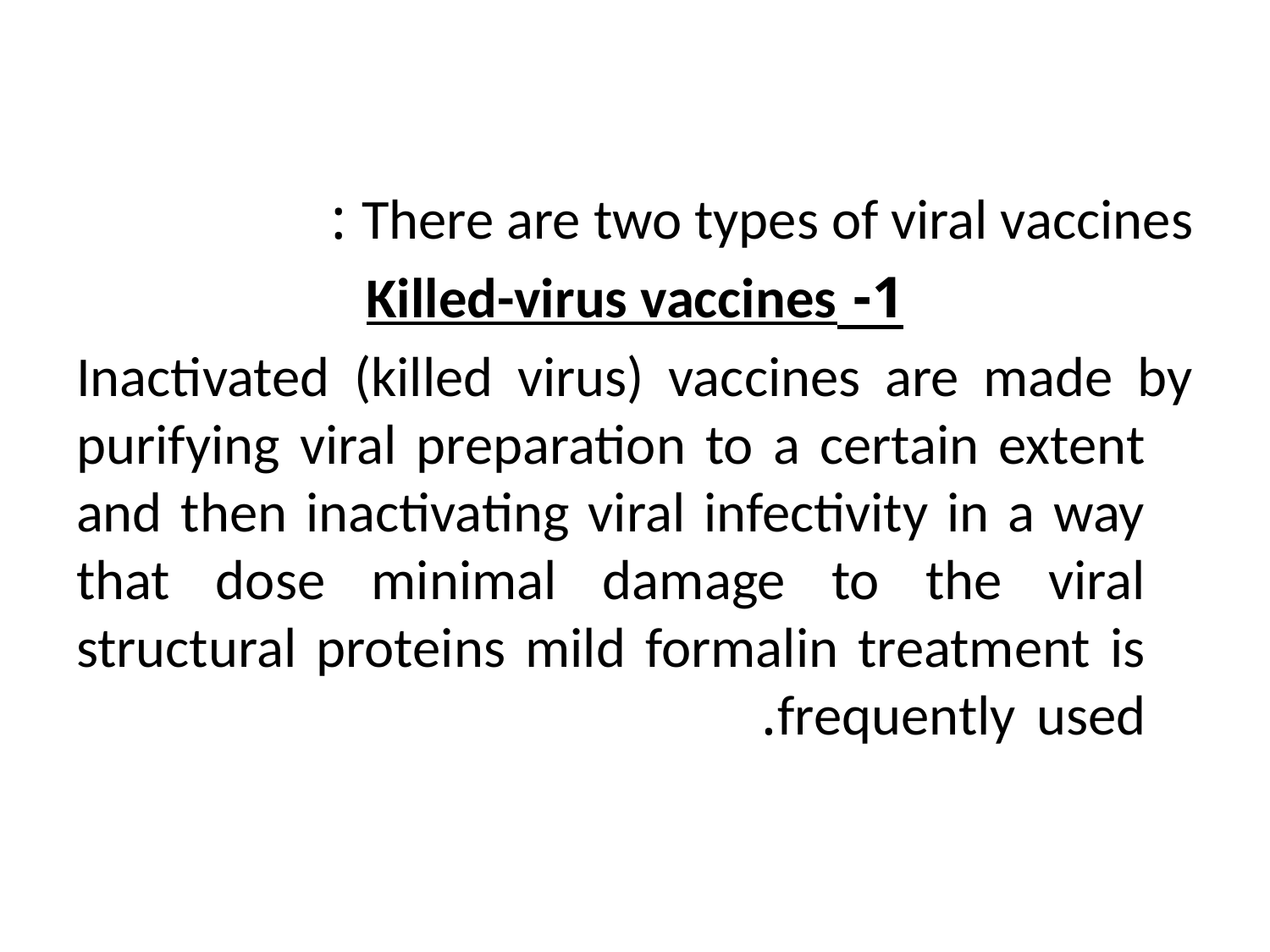

There are two types of viral vaccines :
1- Killed-virus vaccines
Inactivated (killed virus) vaccines are made by purifying viral preparation to a certain extent and then inactivating viral infectivity in a way that dose minimal damage to the viral structural proteins mild formalin treatment is frequently used.